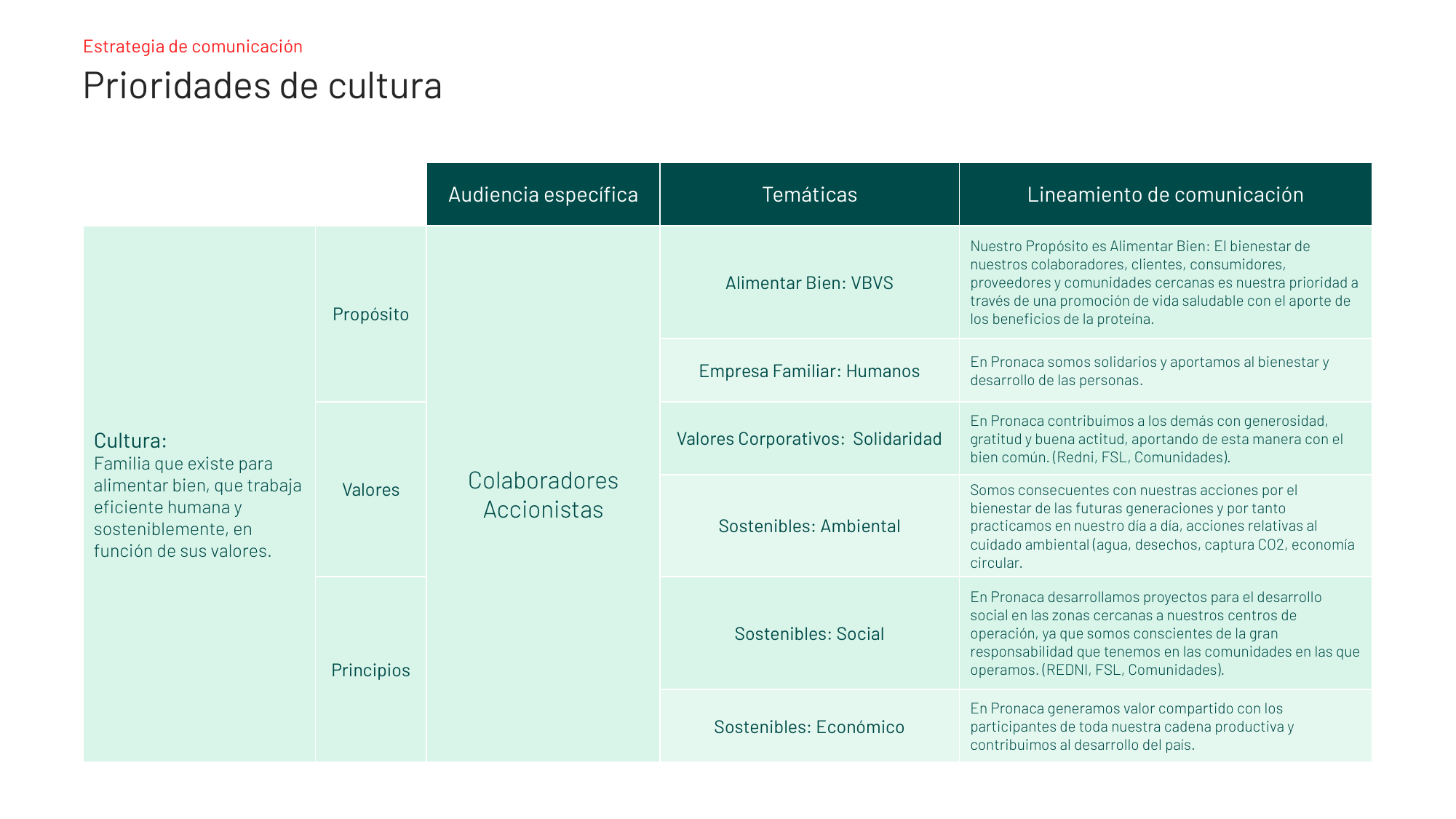

Estrategia de comunicación
# Prioridades de cultura
|  |  | Audiencia específica | Temáticas | Lineamiento de comunicación |
| --- | --- | --- | --- | --- |
| Cultura: Familia que existe para alimentar bien, que trabaja eficiente humana y sosteniblemente, en función de sus valores. | Propósito | Colaboradores Accionistas | Alimentar Bien: VBVS | Nuestro Propósito es Alimentar Bien: El bienestar de nuestros colaboradores, clientes, consumidores, proveedores y comunidades cercanas es nuestra prioridad a través de una promoción de vida saludable con el aporte de los beneficios de la proteína. |
|  |  |  | Empresa Familiar: Humanos | En Pronaca somos solidarios y aportamos al bienestar y desarrollo de las personas. |
|  | Valores |  | Valores Corporativos: Solidaridad | En Pronaca contribuimos a los demás con generosidad, gratitud y buena actitud, aportando de esta manera con el bien común. (Redni, FSL, Comunidades). |
|  |  |  | Sostenibles: Ambiental | Somos consecuentes con nuestras acciones por el bienestar de las futuras generaciones y por tanto practicamos en nuestro día a día, acciones relativas al cuidado ambiental (agua, desechos, captura CO2, economía circular. |
|  | Principios |  | Sostenibles: Social | En Pronaca desarrollamos proyectos para el desarrollo social en las zonas cercanas a nuestros centros de operación, ya que somos conscientes de la gran responsabilidad que tenemos en las comunidades en las que operamos. (REDNI, FSL, Comunidades). |
|  |  |  | Sostenibles: Económico | En Pronaca generamos valor compartido con los participantes de toda nuestra cadena productiva y contribuimos al desarrollo del país. |